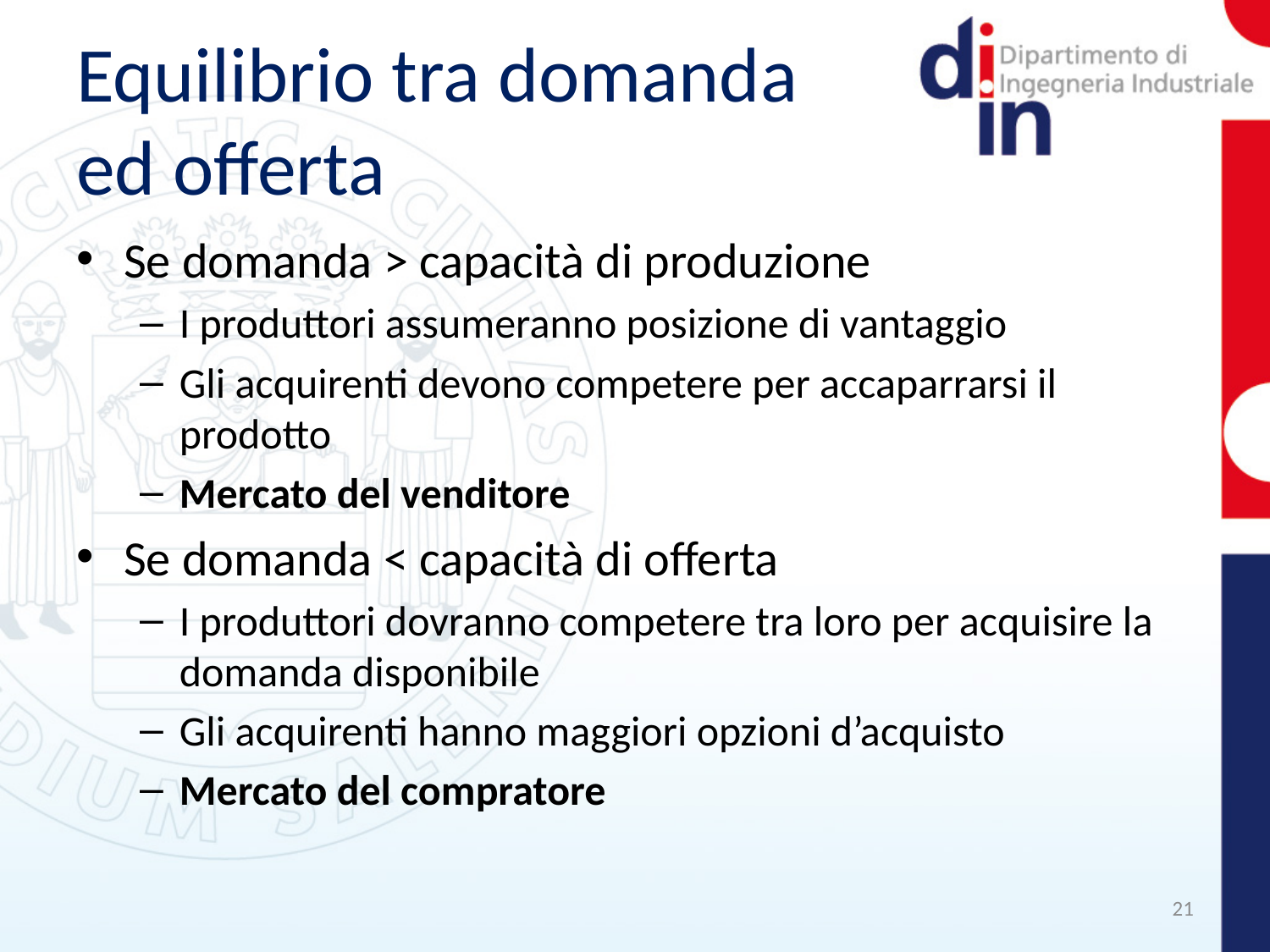

# Equilibrio tra domanda ed offerta
Se domanda > capacità di produzione
I produttori assumeranno posizione di vantaggio
Gli acquirenti devono competere per accaparrarsi il prodotto
Mercato del venditore
Se domanda < capacità di offerta
I produttori dovranno competere tra loro per acquisire la domanda disponibile
Gli acquirenti hanno maggiori opzioni d’acquisto
Mercato del compratore
21